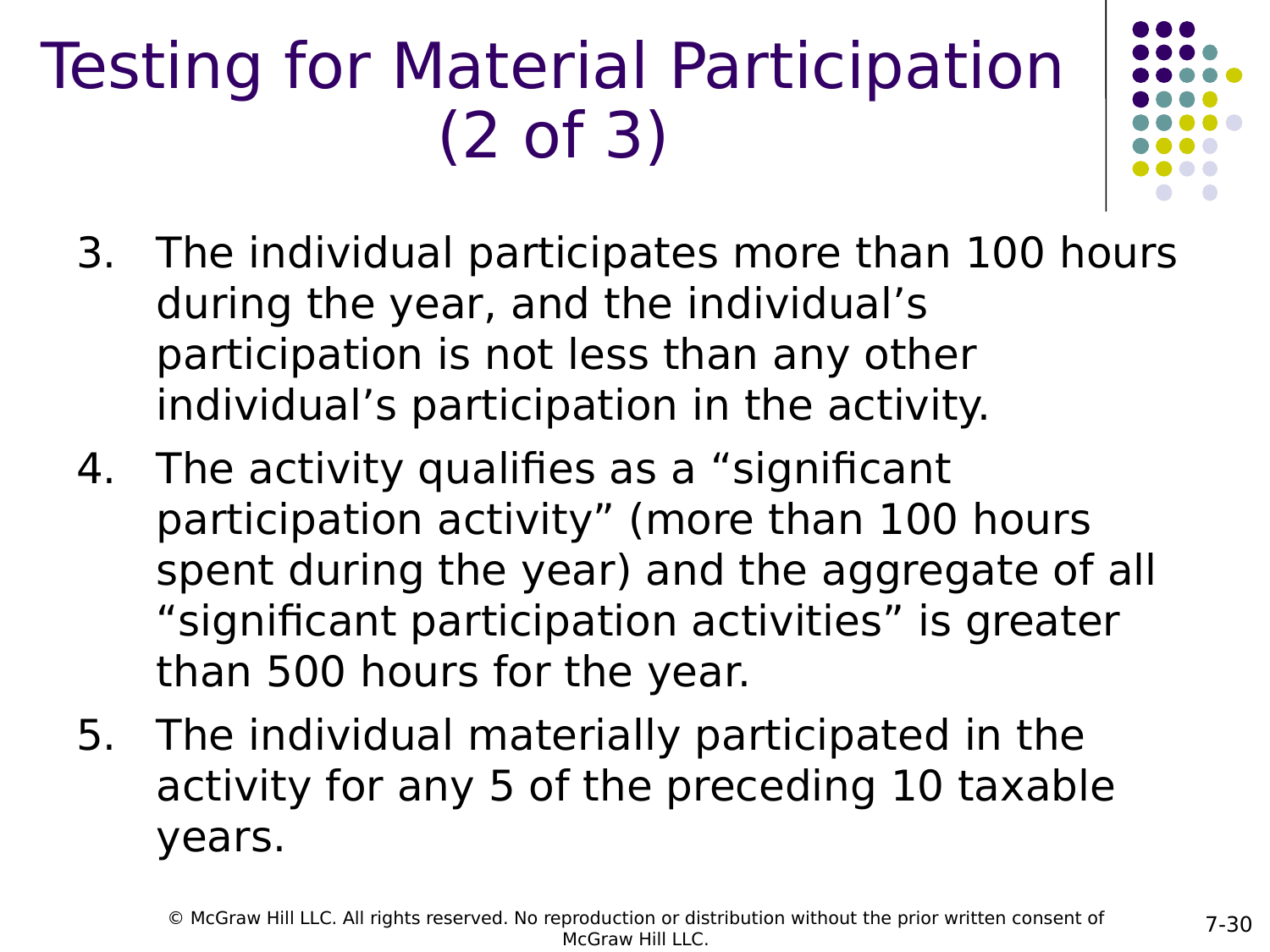

# Testing for Material Participation (2 of 3)
The individual participates more than 100 hours during the year, and the individual’s participation is not less than any other individual’s participation in the activity.
The activity qualifies as a “significant participation activity” (more than 100 hours spent during the year) and the aggregate of all “significant participation activities” is greater than 500 hours for the year.
The individual materially participated in the activity for any 5 of the preceding 10 taxable years.
7-30